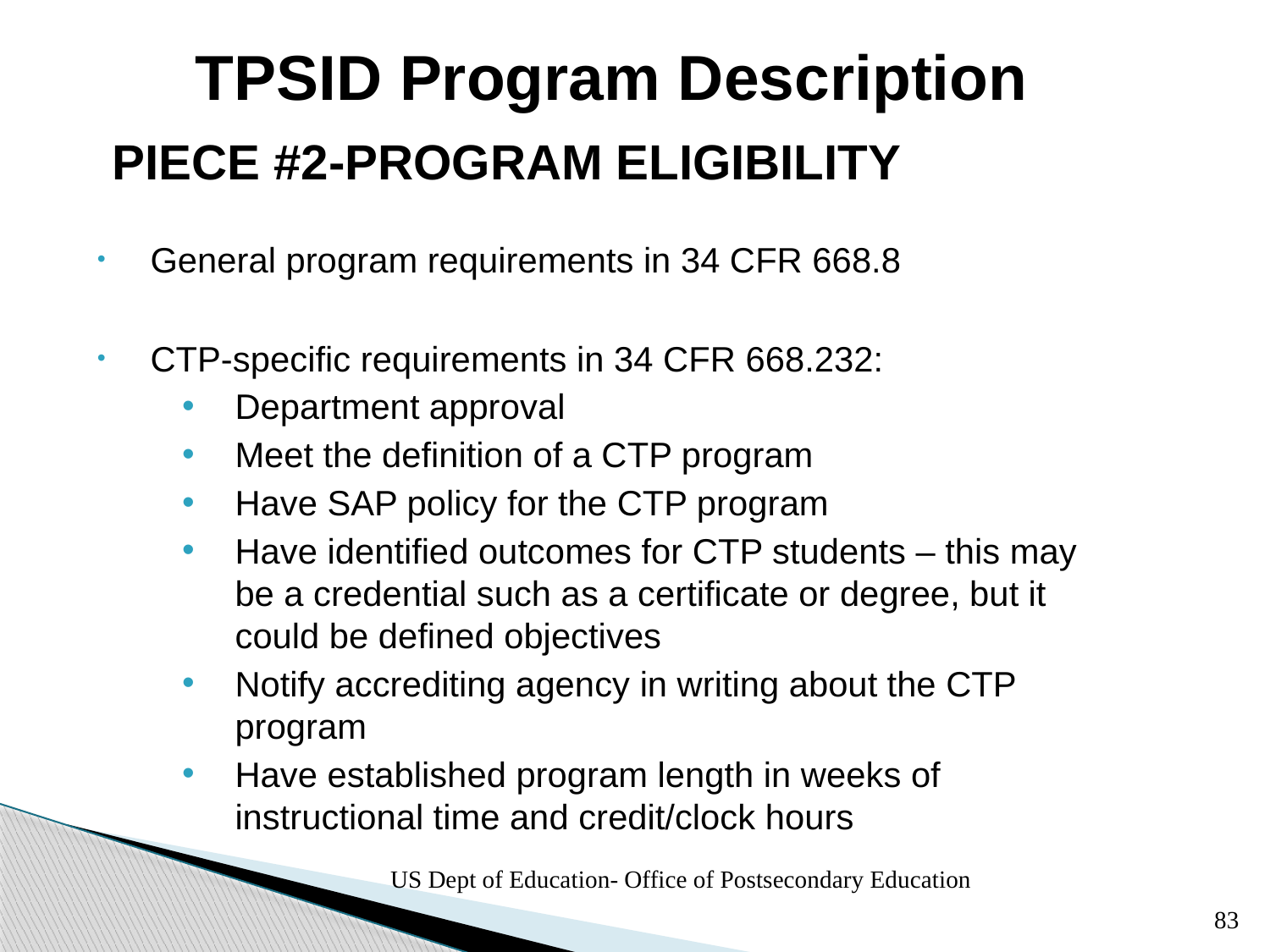

# TPSID Program Description

PIECE #2-PROGRAM ELIGIBILITY

General program requirements in 34 CFR 668.8

CTP-specific requirements in 34 CFR 668.232:
Department approval
Meet the definition of a CTP program
Have SAP policy for the CTP program
Have identified outcomes for CTP students – this may be a credential such as a certificate or degree, but it could be defined objectives
Notify accrediting agency in writing about the CTP program
Have established program length in weeks of instructional time and credit/clock hours

US Dept of Education- Office of Postsecondary Education
83